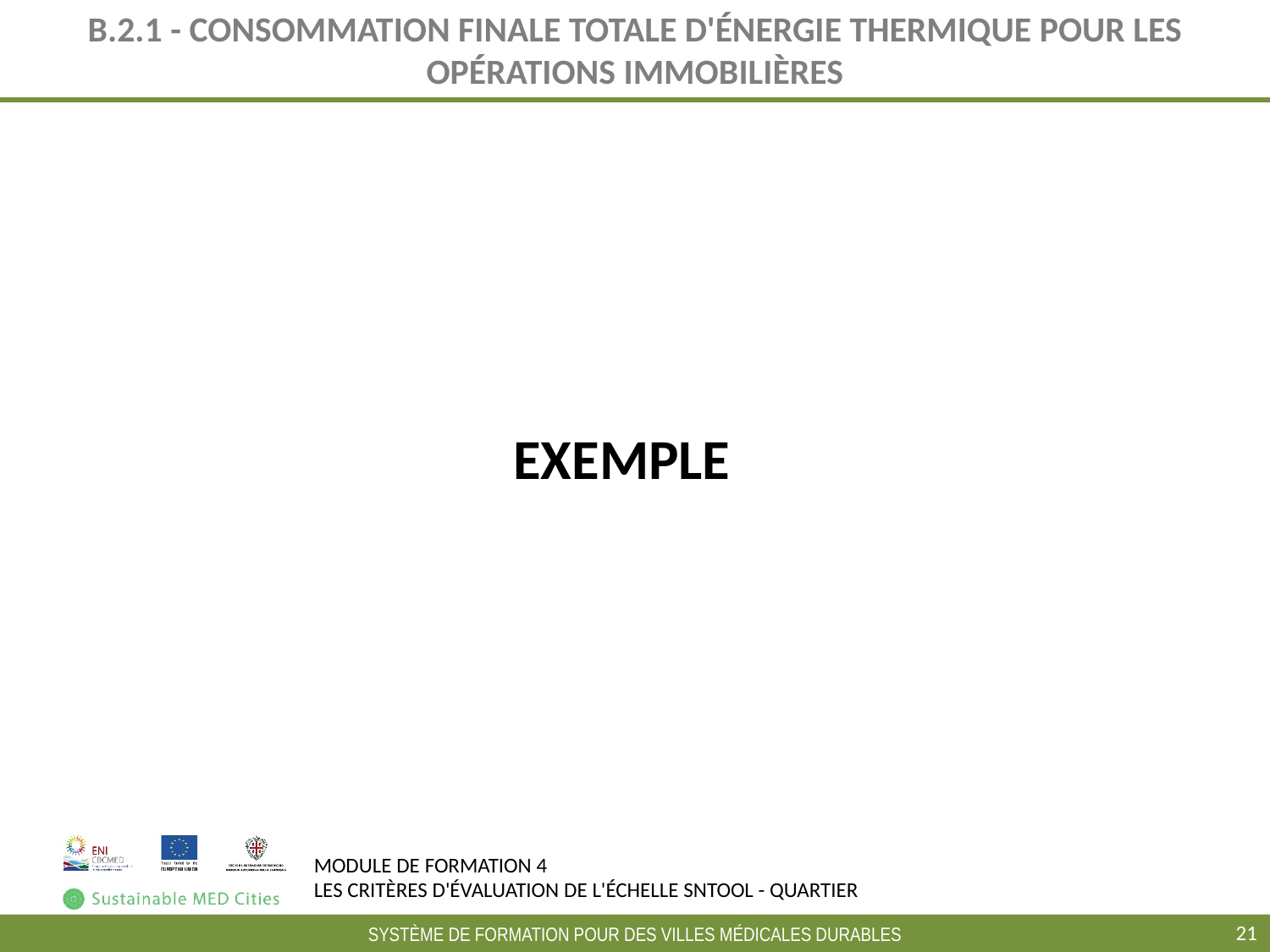

# B.2.1 - CONSOMMATION FINALE TOTALE D'ÉNERGIE THERMIQUE POUR LES OPÉRATIONS IMMOBILIÈRES

EXEMPLE
21